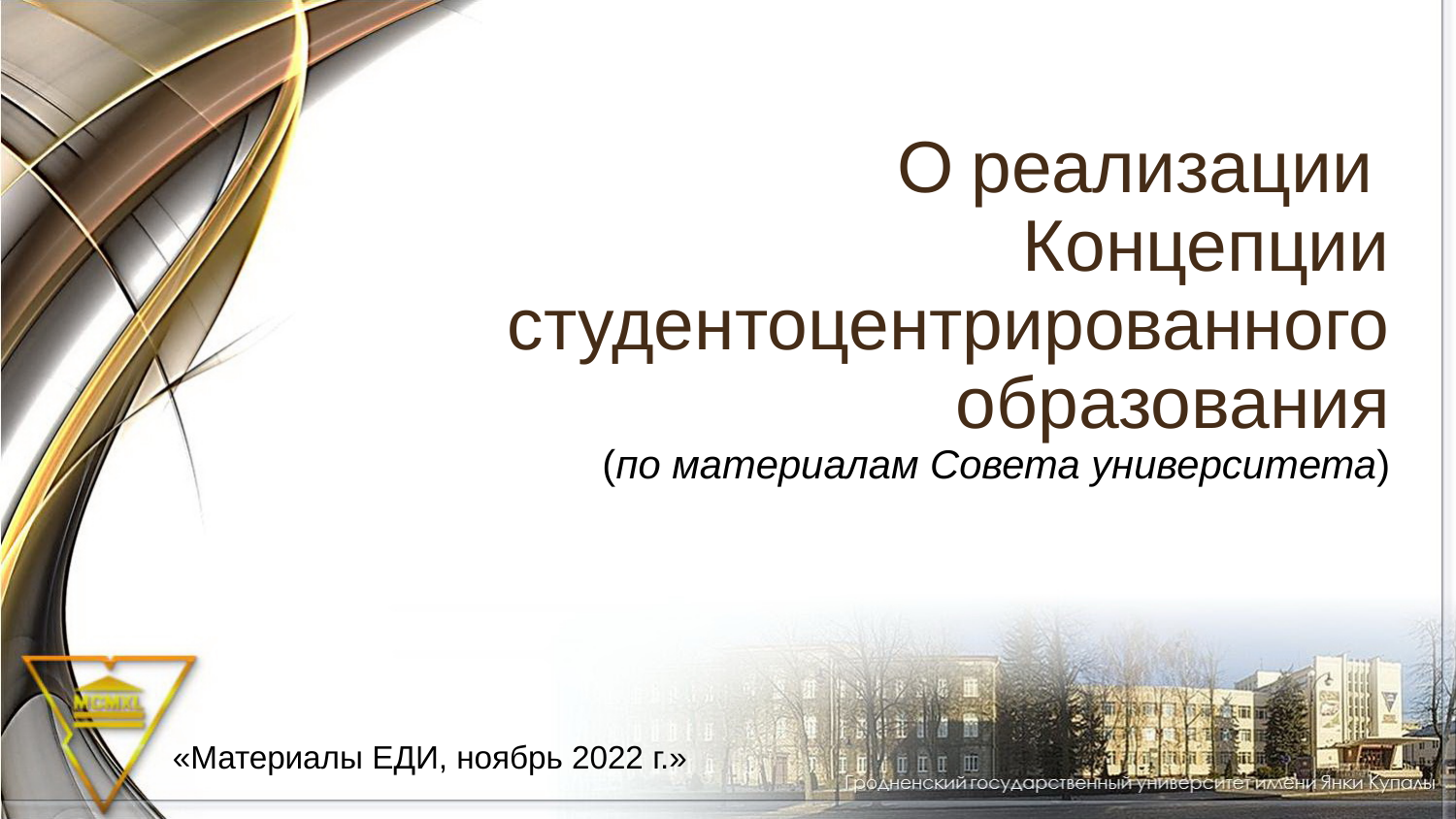

О реализации
Концепции студентоцентрированного образования
(по материалам Совета университета)
«Материалы ЕДИ, ноябрь 2022 г.»